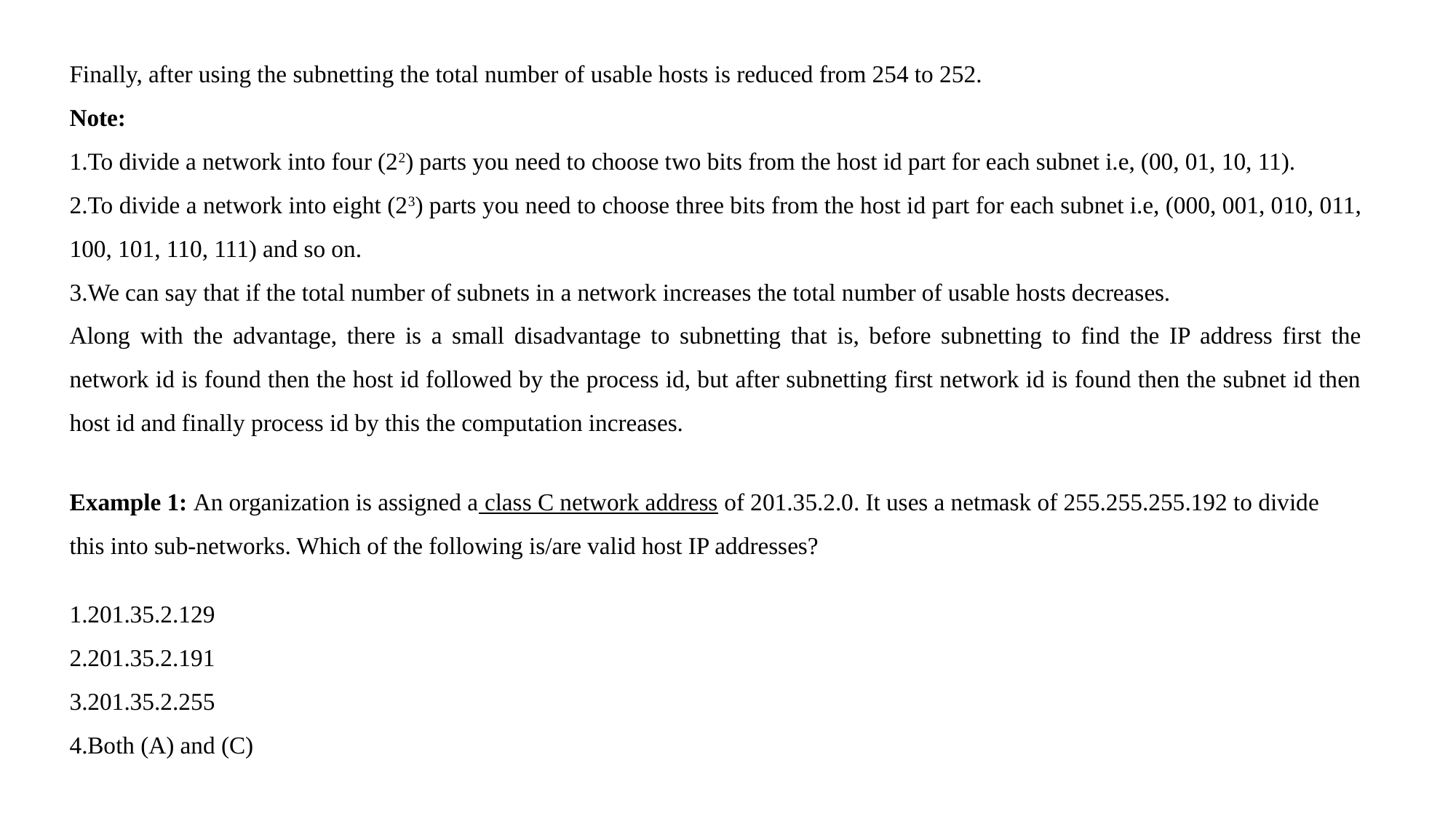

Finally, after using the subnetting the total number of usable hosts is reduced from 254 to 252.
Note:
To divide a network into four (22) parts you need to choose two bits from the host id part for each subnet i.e, (00, 01, 10, 11).
To divide a network into eight (23) parts you need to choose three bits from the host id part for each subnet i.e, (000, 001, 010, 011, 100, 101, 110, 111) and so on.
We can say that if the total number of subnets in a network increases the total number of usable hosts decreases.
Along with the advantage, there is a small disadvantage to subnetting that is, before subnetting to find the IP address first the network id is found then the host id followed by the process id, but after subnetting first network id is found then the subnet id then host id and finally process id by this the computation increases.
Example 1: An organization is assigned a class C network address of 201.35.2.0. It uses a netmask of 255.255.255.192 to divide this into sub-networks. Which of the following is/are valid host IP addresses?
201.35.2.129
201.35.2.191
201.35.2.255
Both (A) and (C)